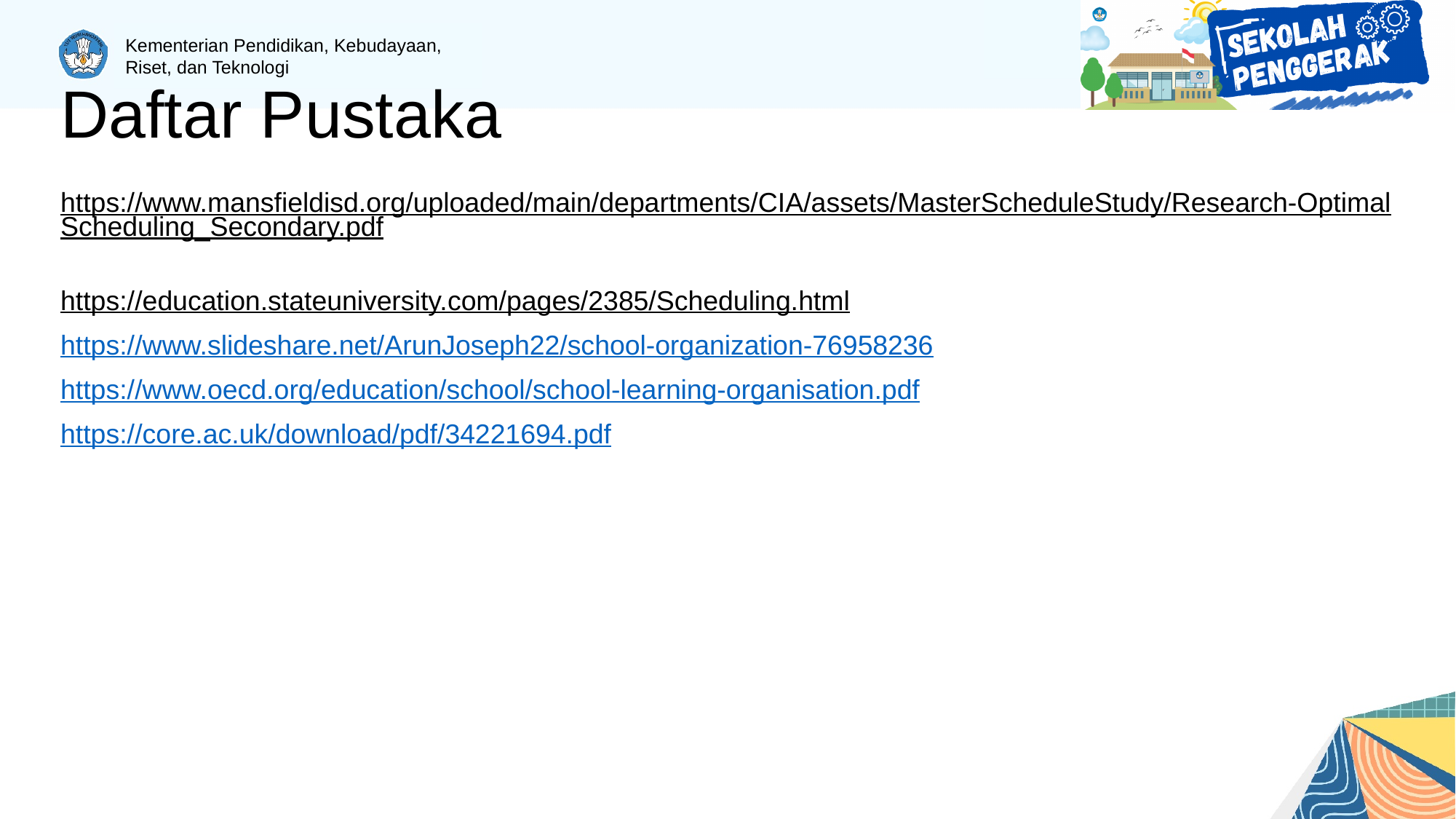

# Daftar Pustaka
https://www.mansfieldisd.org/uploaded/main/departments/CIA/assets/MasterScheduleStudy/Research-OptimalScheduling_Secondary.pdf
https://education.stateuniversity.com/pages/2385/Scheduling.html
https://www.slideshare.net/ArunJoseph22/school-organization-76958236
https://www.oecd.org/education/school/school-learning-organisation.pdf
https://core.ac.uk/download/pdf/34221694.pdf